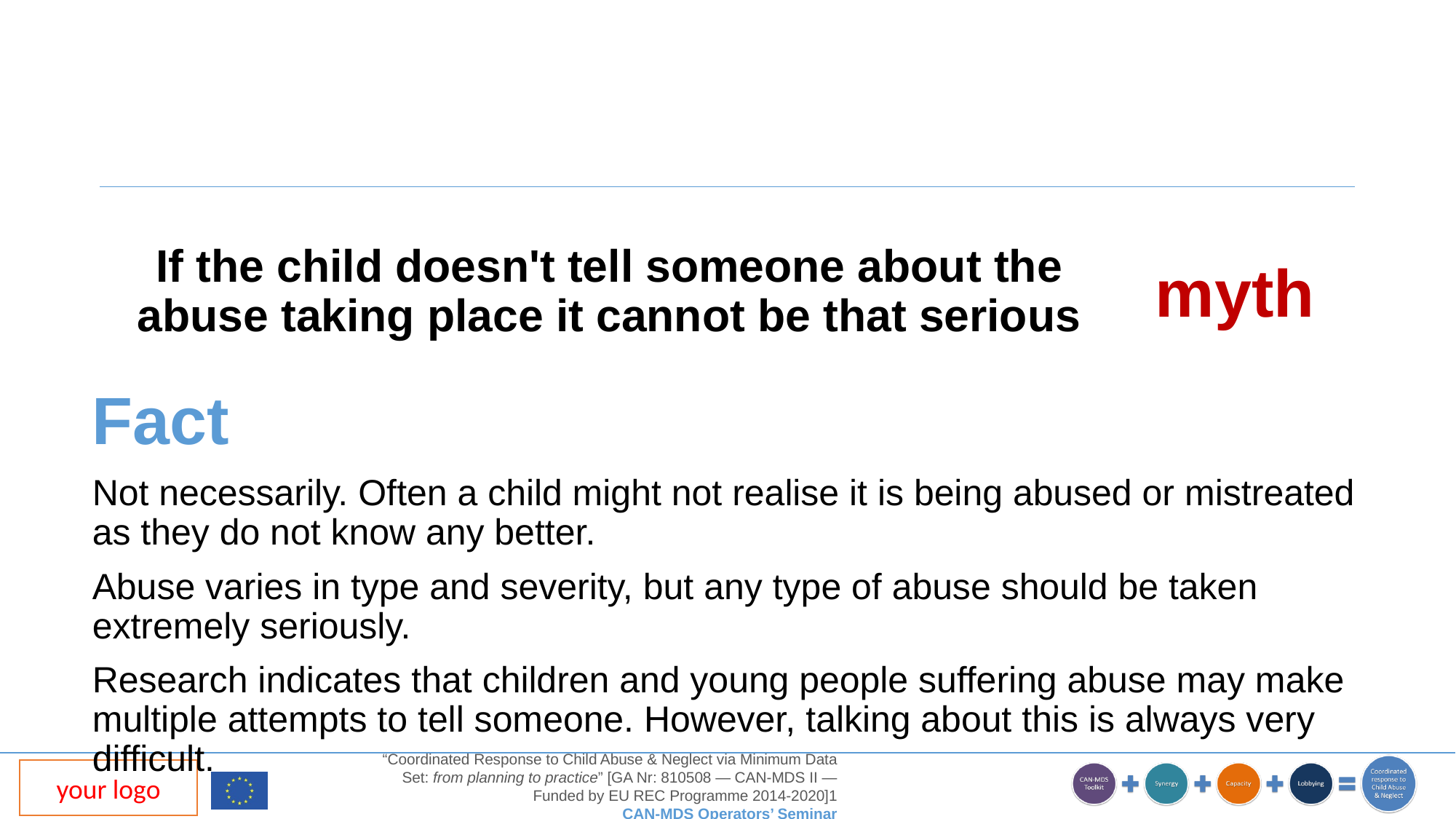

If the child doesn't tell someone about the abuse taking place it cannot be that serious
myth
Fact
Not necessarily. Often a child might not realise it is being abused or mistreated as they do not know any better.
Abuse varies in type and severity, but any type of abuse should be taken extremely seriously.
Research indicates that children and young people suffering abuse may make multiple attempts to tell someone. However, talking about this is always very difficult.